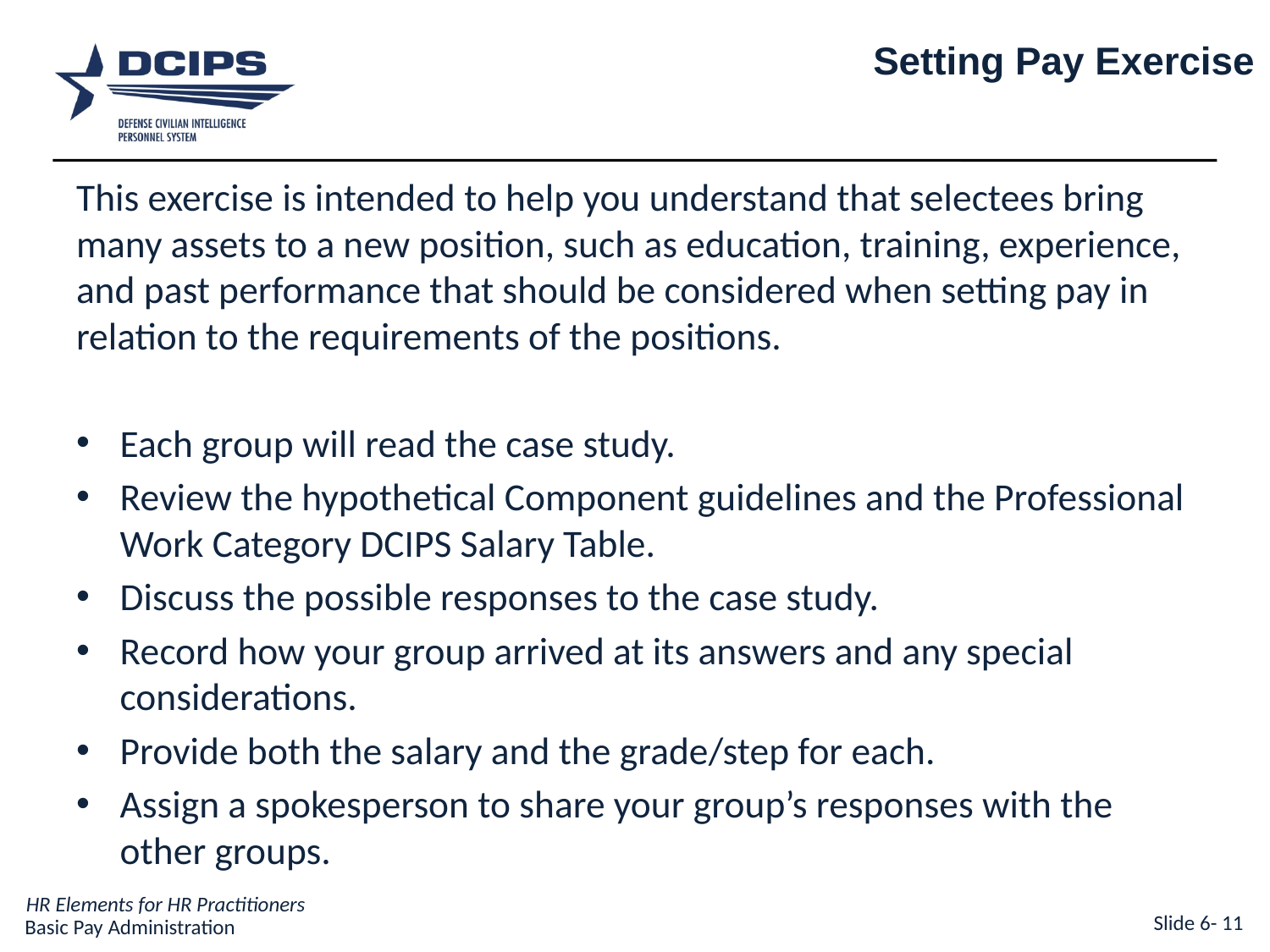

Setting Pay Exercise
This exercise is intended to help you understand that selectees bring many assets to a new position, such as education, training, experience, and past performance that should be considered when setting pay in relation to the requirements of the positions.

Each group will read the case study.
Review the hypothetical Component guidelines and the Professional Work Category DCIPS Salary Table.
Discuss the possible responses to the case study.
Record how your group arrived at its answers and any special considerations.
Provide both the salary and the grade/step for each.
Assign a spokesperson to share your group’s responses with the other groups.

Slide 6- 11
Basic Pay Administration